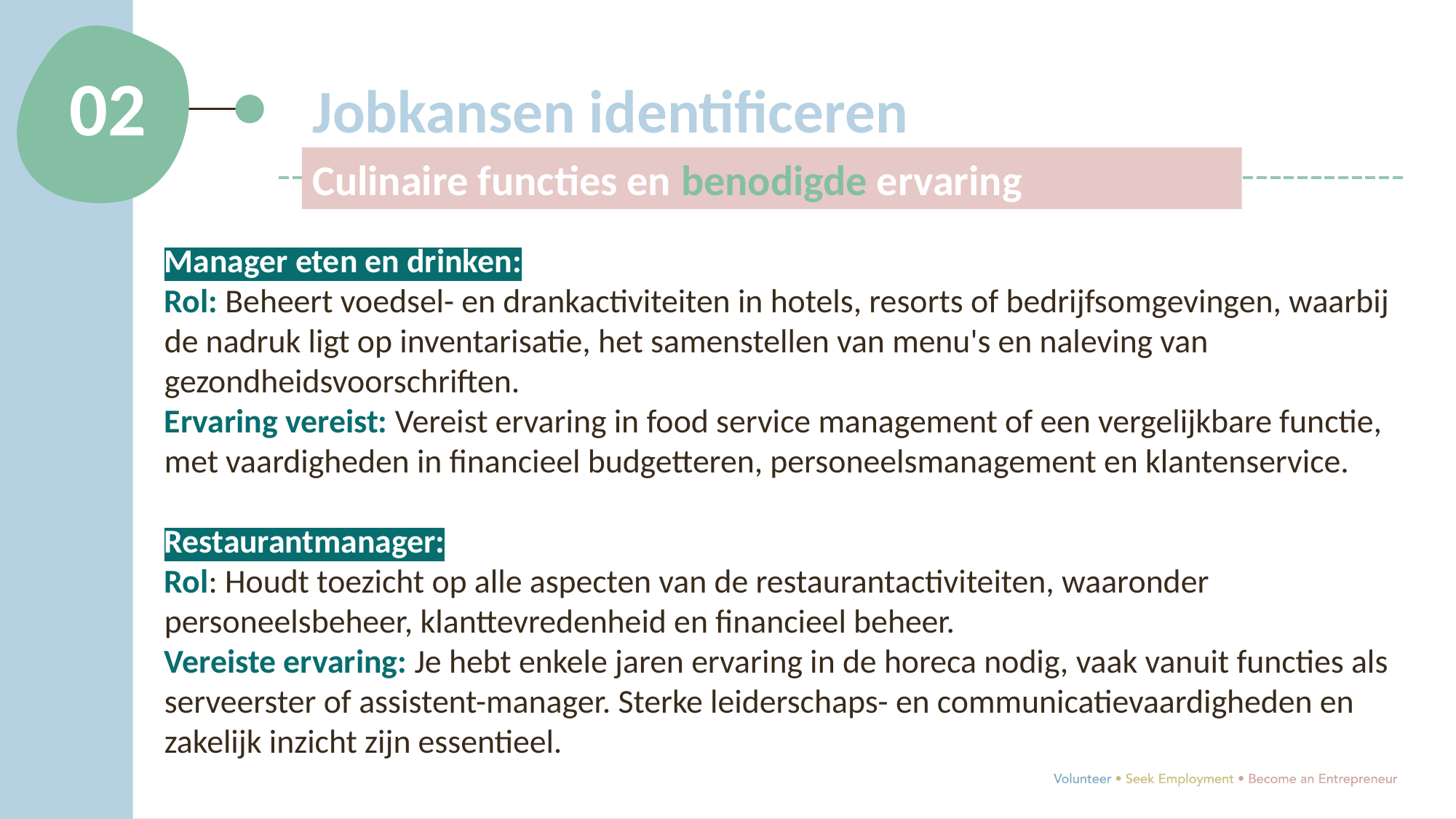

02
Jobkansen identificeren

Culinaire functies en benodigde ervaring
Manager eten en drinken:
Rol: Beheert voedsel- en drankactiviteiten in hotels, resorts of bedrijfsomgevingen, waarbij de nadruk ligt op inventarisatie, het samenstellen van menu's en naleving van gezondheidsvoorschriften.
Ervaring vereist: Vereist ervaring in food service management of een vergelijkbare functie, met vaardigheden in financieel budgetteren, personeelsmanagement en klantenservice.

Restaurantmanager:
Rol: Houdt toezicht op alle aspecten van de restaurantactiviteiten, waaronder personeelsbeheer, klanttevredenheid en financieel beheer.
Vereiste ervaring: Je hebt enkele jaren ervaring in de horeca nodig, vaak vanuit functies als serveerster of assistent-manager. Sterke leiderschaps- en communicatievaardigheden en zakelijk inzicht zijn essentieel.